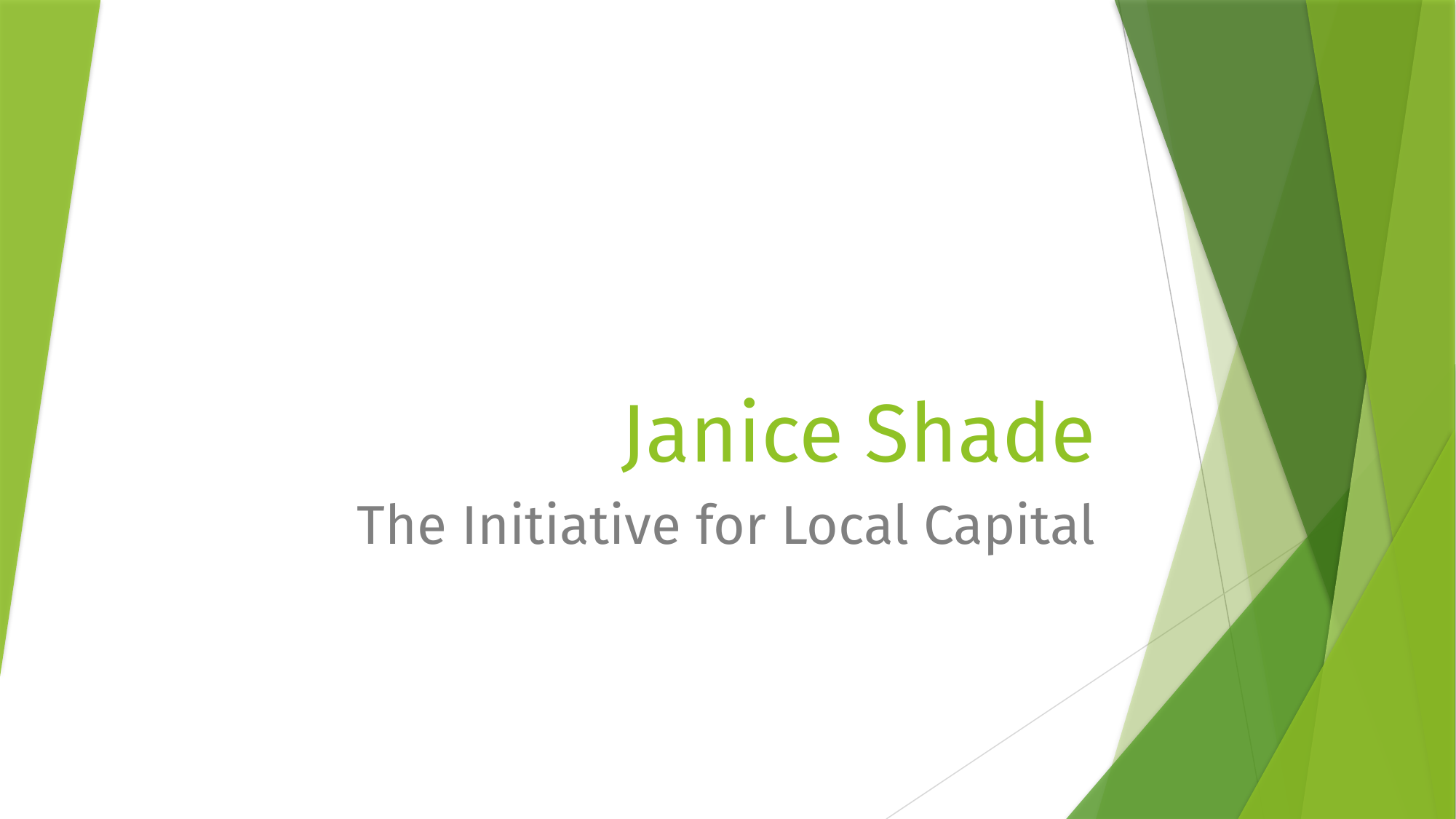

# Janice Shade
The Initiative for Local Capital